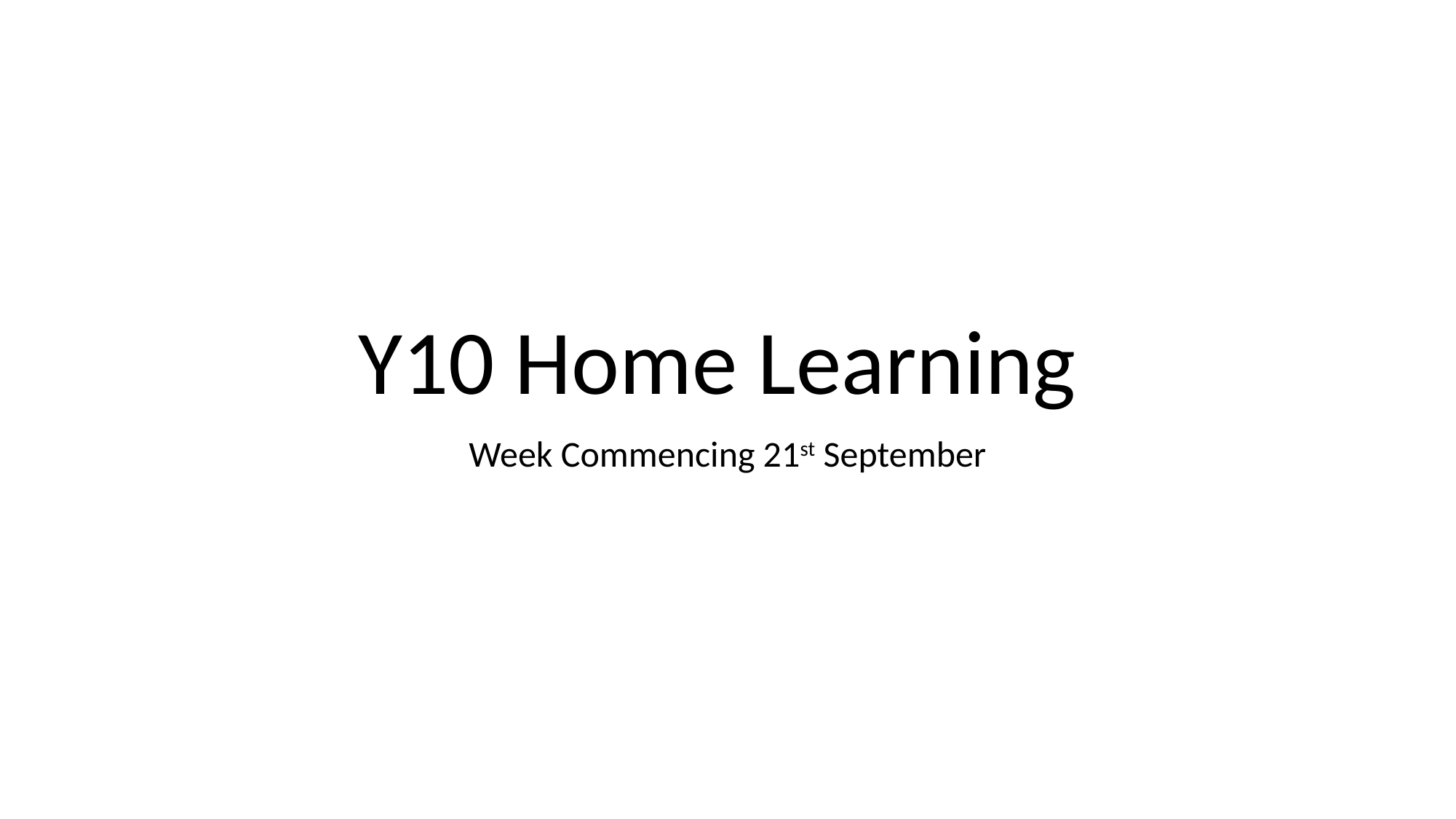

# Y10 Home Learning
Week Commencing 21st September